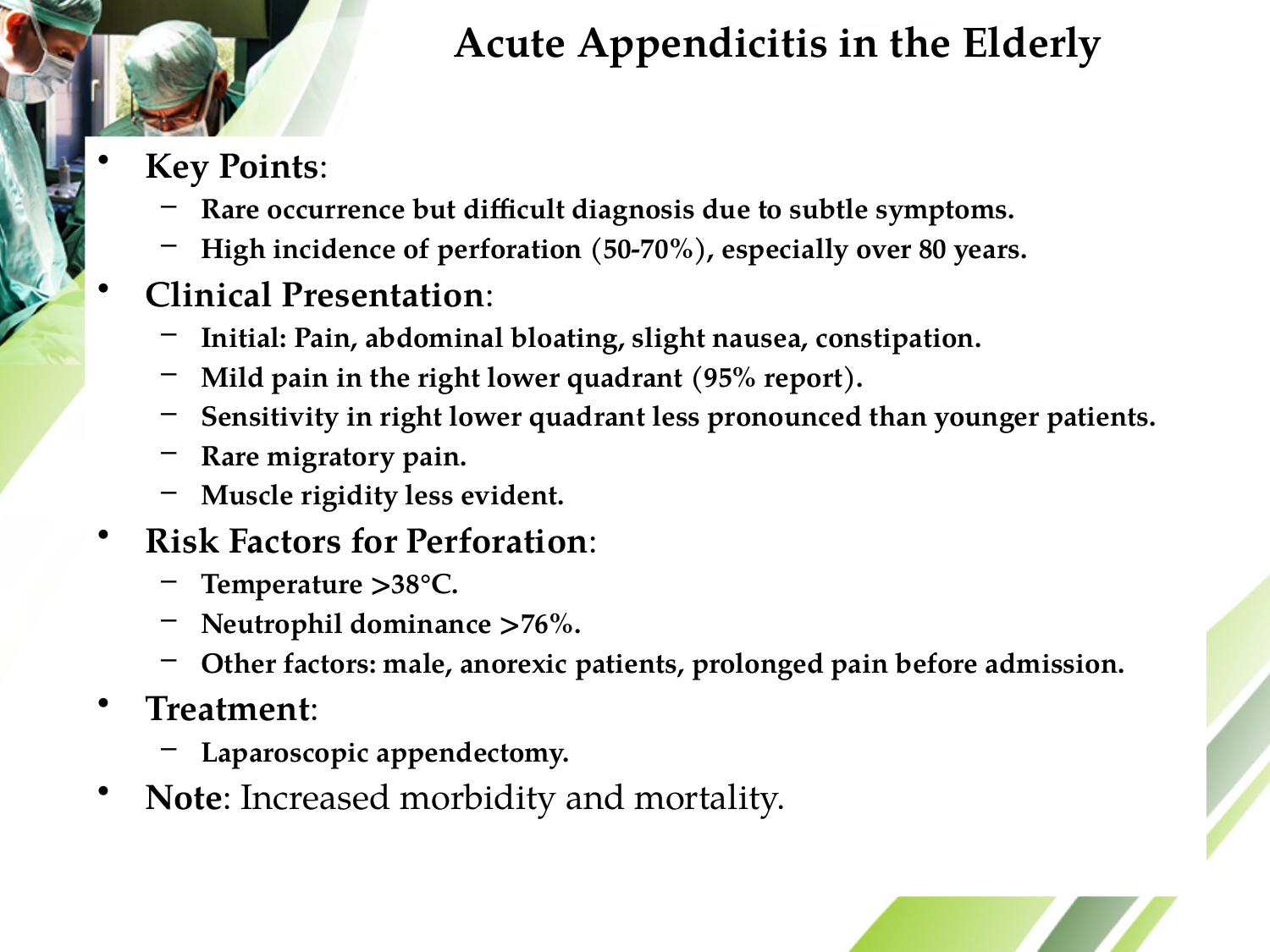

# Acute Appendicitis in the Elderly
Key Points:
Rare occurrence but difficult diagnosis due to subtle symptoms.
High incidence of perforation (50-70%), especially over 80 years.
Clinical Presentation:
Initial: Pain, abdominal bloating, slight nausea, constipation.
Mild pain in the right lower quadrant (95% report).
Sensitivity in right lower quadrant less pronounced than younger patients.
Rare migratory pain.
Muscle rigidity less evident.
Risk Factors for Perforation:
Temperature >38°C.
Neutrophil dominance >76%.
Other factors: male, anorexic patients, prolonged pain before admission.
Treatment:
Laparoscopic appendectomy.
Note: Increased morbidity and mortality.